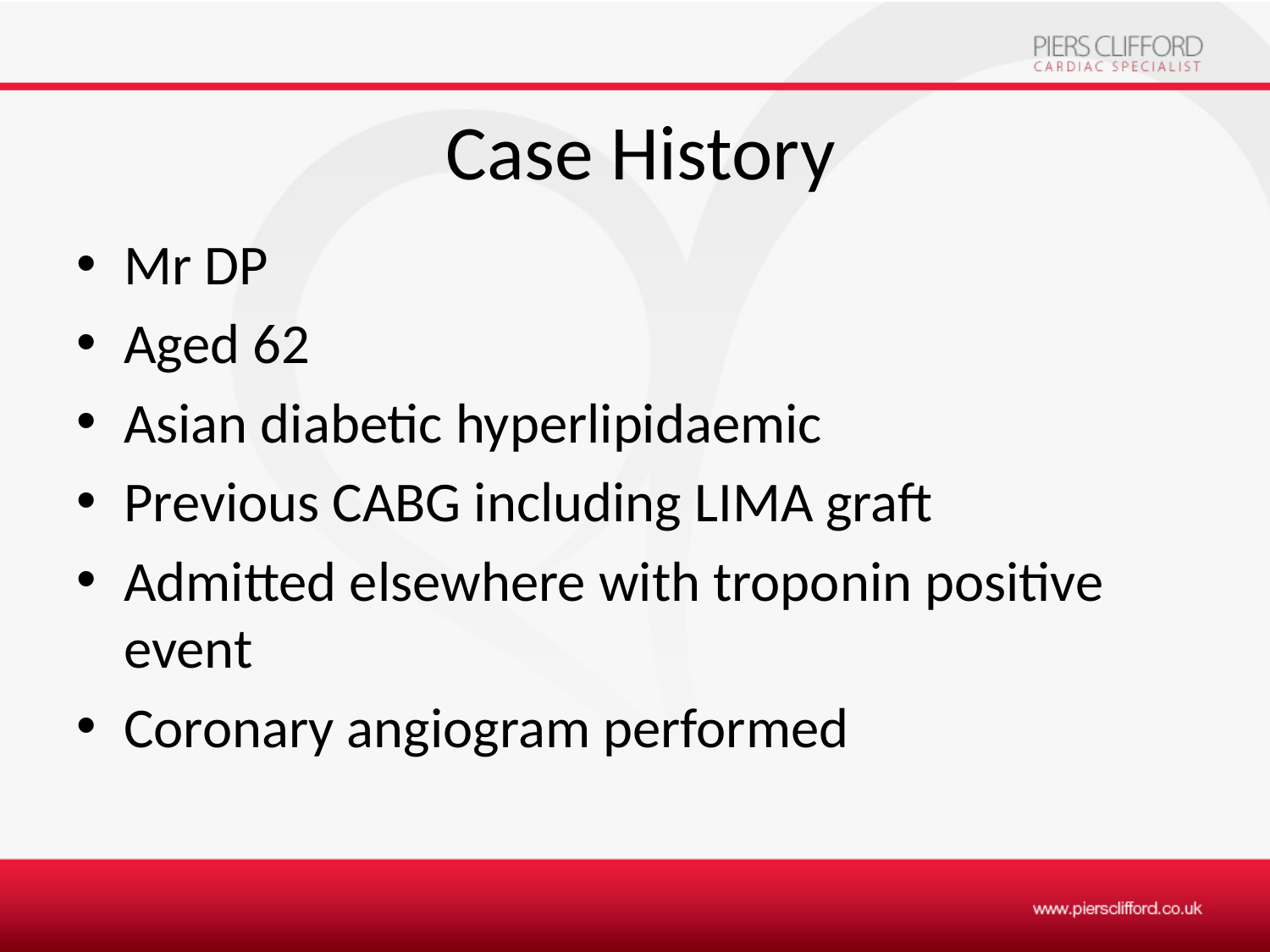

# Case History
Mr DP
Aged 62
Asian diabetic hyperlipidaemic
Previous CABG including LIMA graft
Admitted elsewhere with troponin positive event
Coronary angiogram performed